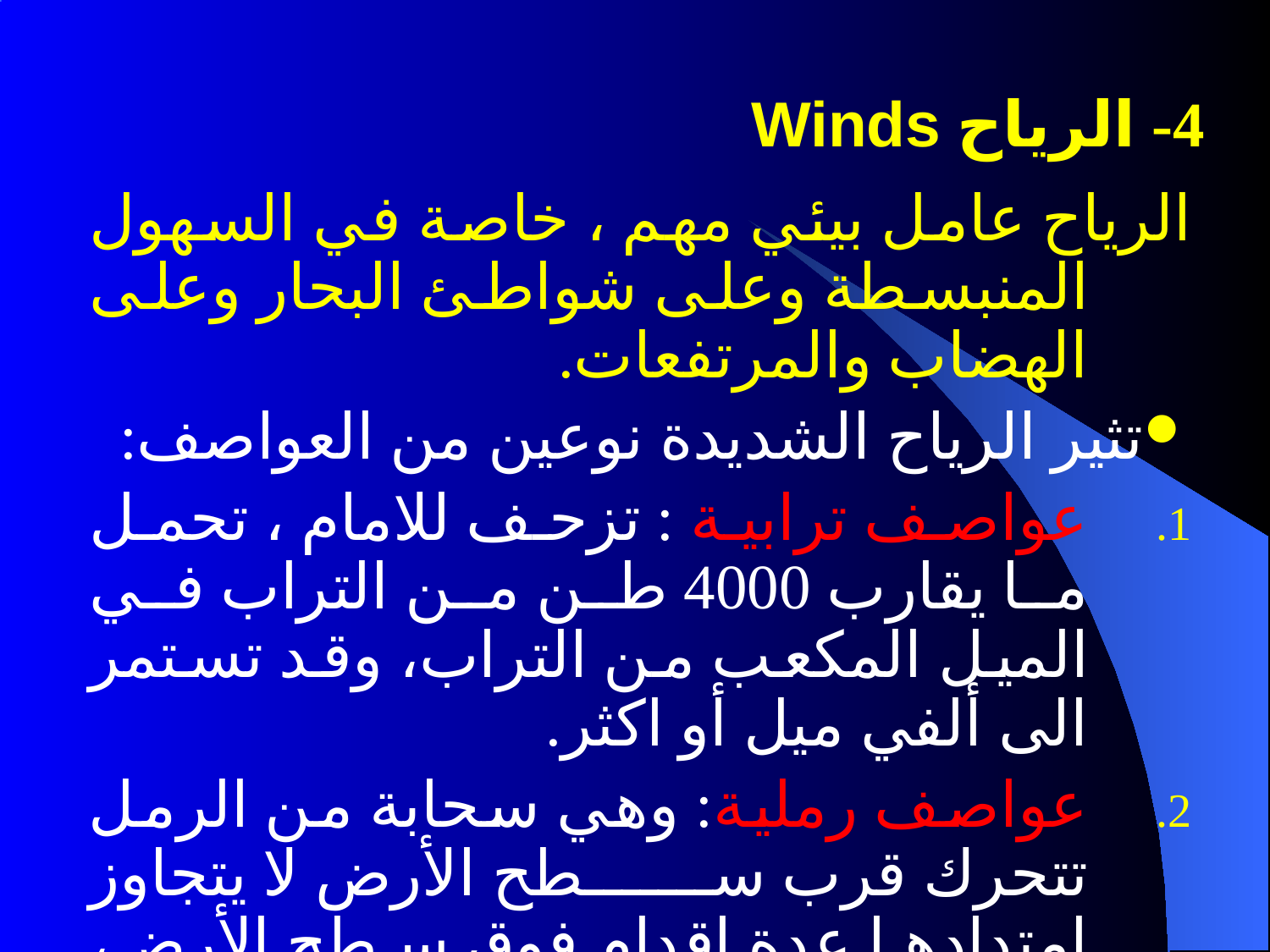

# 4- الرياح Winds
الرياح عامل بيئي مهم ، خاصة في السهول المنبسطة وعلى شواطئ البحار وعلى الهضاب والمرتفعات.
تثير الرياح الشديدة نوعين من العواصف:
عواصف ترابية : تزحف للامام ، تحمل ما يقارب 4000 طن من التراب في الميل المكعب من التراب، وقد تستمر الى ألفي ميل أو اكثر.
عواصف رملية: وهي سحابة من الرمل تتحرك قرب سطح الأرض لا يتجاوز امتدادها عدة اقدام فوق سطح الأرض، وهي هبات من الرمل تدفعها الرياح.